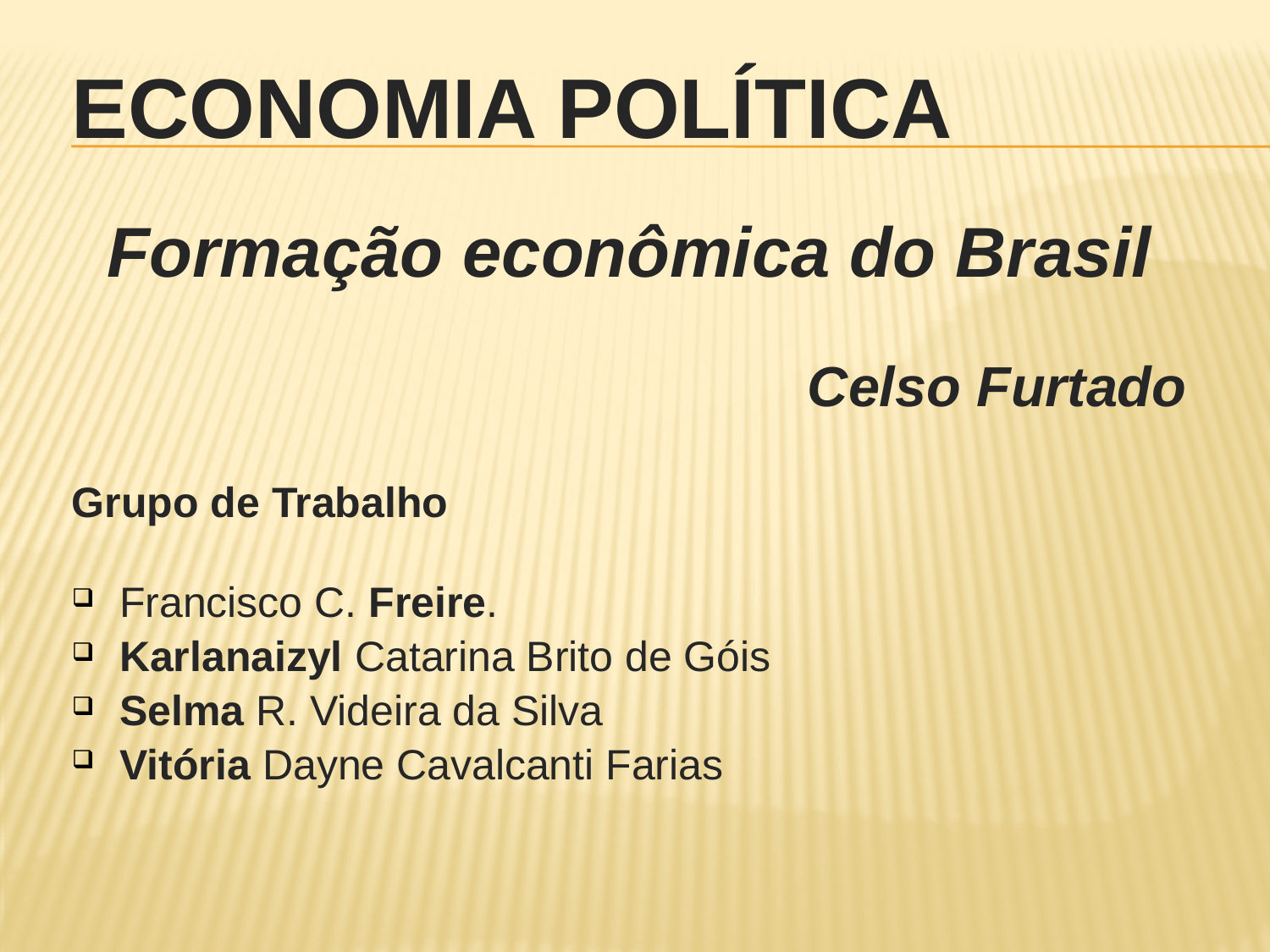

ECONOMIA POLÍTICA

Formação econômica do Brasil

Celso Furtado

Grupo de Trabalho

Francisco C. Freire.
Karlanaizyl Catarina Brito de Góis
Selma R. Videira da Silva
Vitória Dayne Cavalcanti Farias